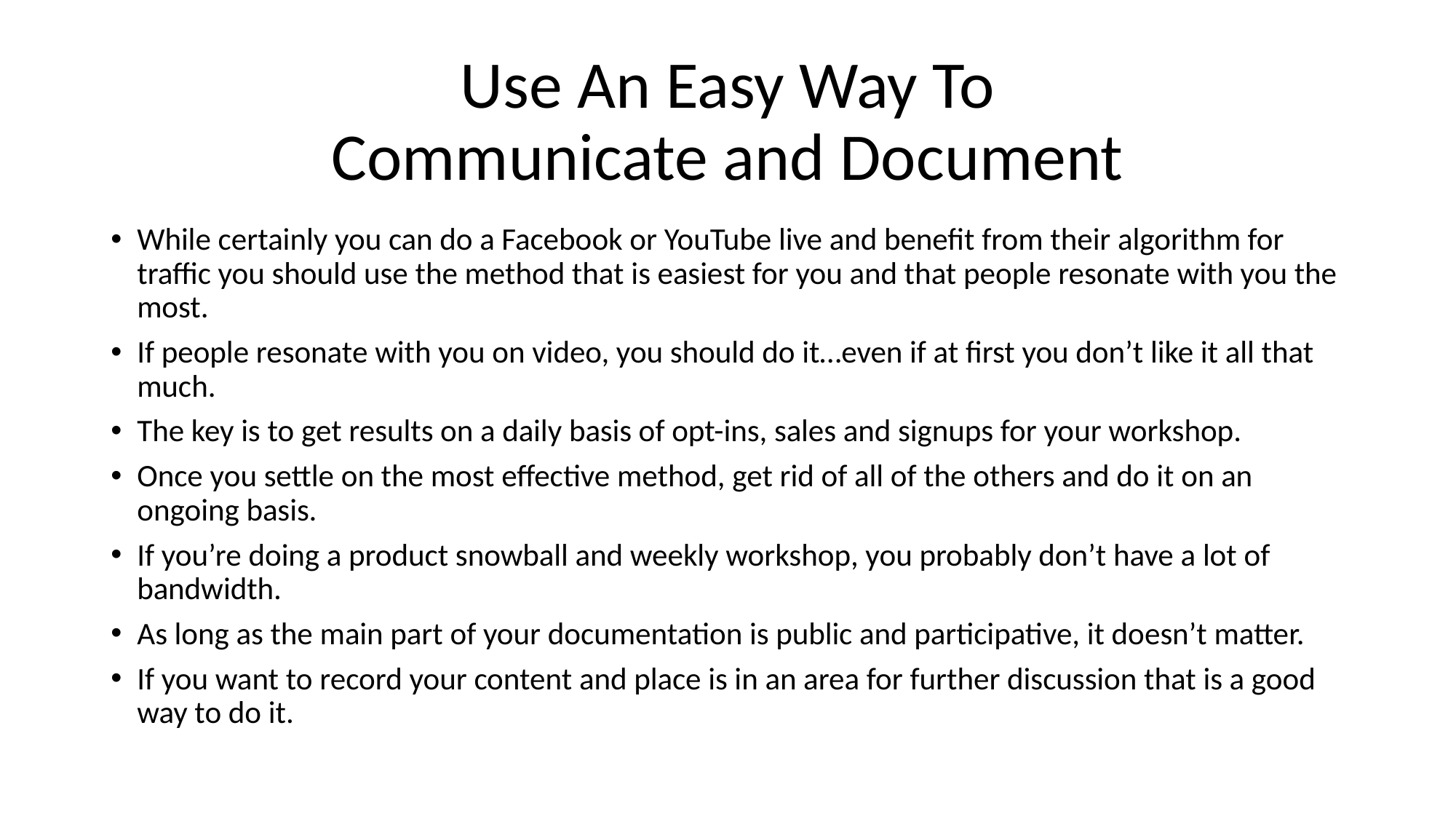

# Use An Easy Way To Communicate and Document
While certainly you can do a Facebook or YouTube live and benefit from their algorithm for traffic you should use the method that is easiest for you and that people resonate with you the most.
If people resonate with you on video, you should do it…even if at first you don’t like it all that much.
The key is to get results on a daily basis of opt-ins, sales and signups for your workshop.
Once you settle on the most effective method, get rid of all of the others and do it on an ongoing basis.
If you’re doing a product snowball and weekly workshop, you probably don’t have a lot of bandwidth.
As long as the main part of your documentation is public and participative, it doesn’t matter.
If you want to record your content and place is in an area for further discussion that is a good way to do it.